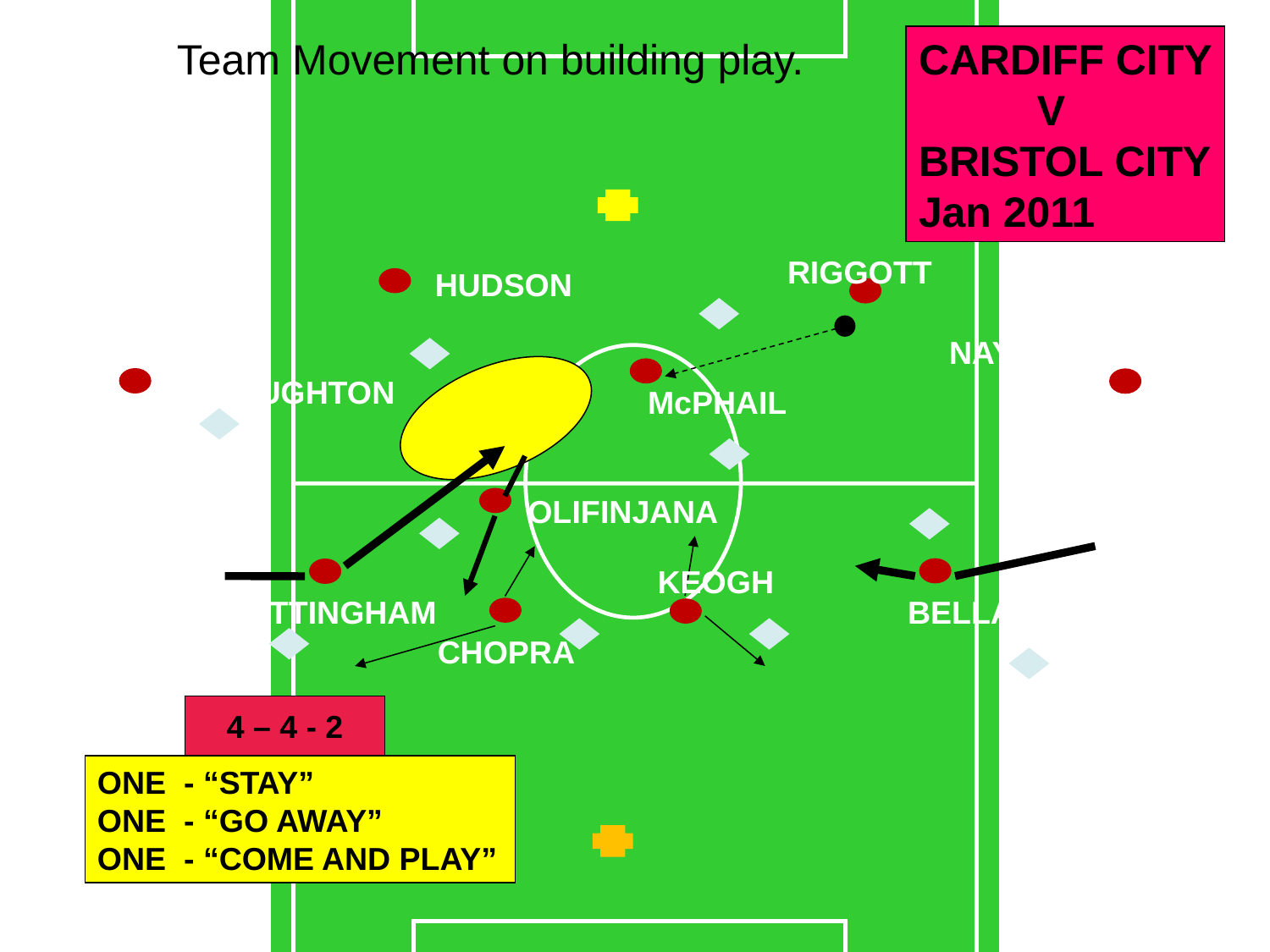

Team Movement on building play.
CARDIFF CITY
          V
BRISTOL CITY
Jan 2011

RIGGOTT
HUDSON

NAYLOR

McNAUGHTON
McPHAIL

OLIFINJANA

KEOGH

WHITTINGHAM
BELLAMY

CHOPRA

4 – 4 - 2
ONE  - “STAY”
ONE  - “GO AWAY”
ONE  - “COME AND PLAY”